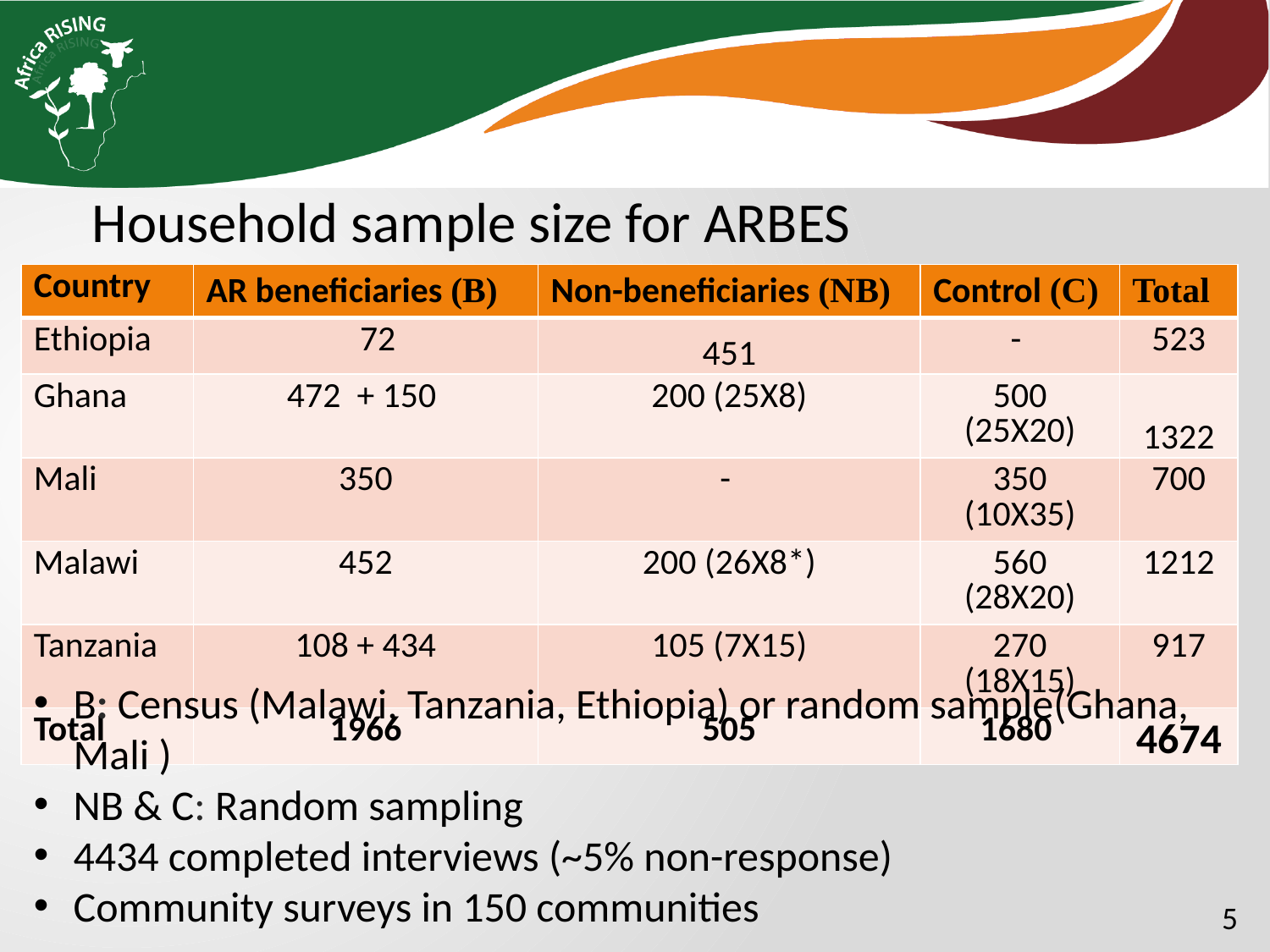

Household sample size for ARBES
| Country | AR beneficiaries (B) | Non-beneficiaries (NB) | Control (C) | Total |
| --- | --- | --- | --- | --- |
| Ethiopia | 72 | 451 | - | 523 |
| Ghana | 472 + 150 | 200 (25X8) | 500 (25X20) | 1322 |
| Mali | 350 | - | 350 (10X35) | 700 |
| Malawi | 452 | 200 (26X8\*) | 560 (28X20) | 1212 |
| Tanzania | 108 + 434 | 105 (7X15) | 270 (18X15) | 917 |
| Total | 1966 | 505 | 1680 | 4674 |
B: Census (Malawi, Tanzania, Ethiopia) or random sample(Ghana, Mali )
NB & C: Random sampling
4434 completed interviews (~5% non-response)
Community surveys in 150 communities
5